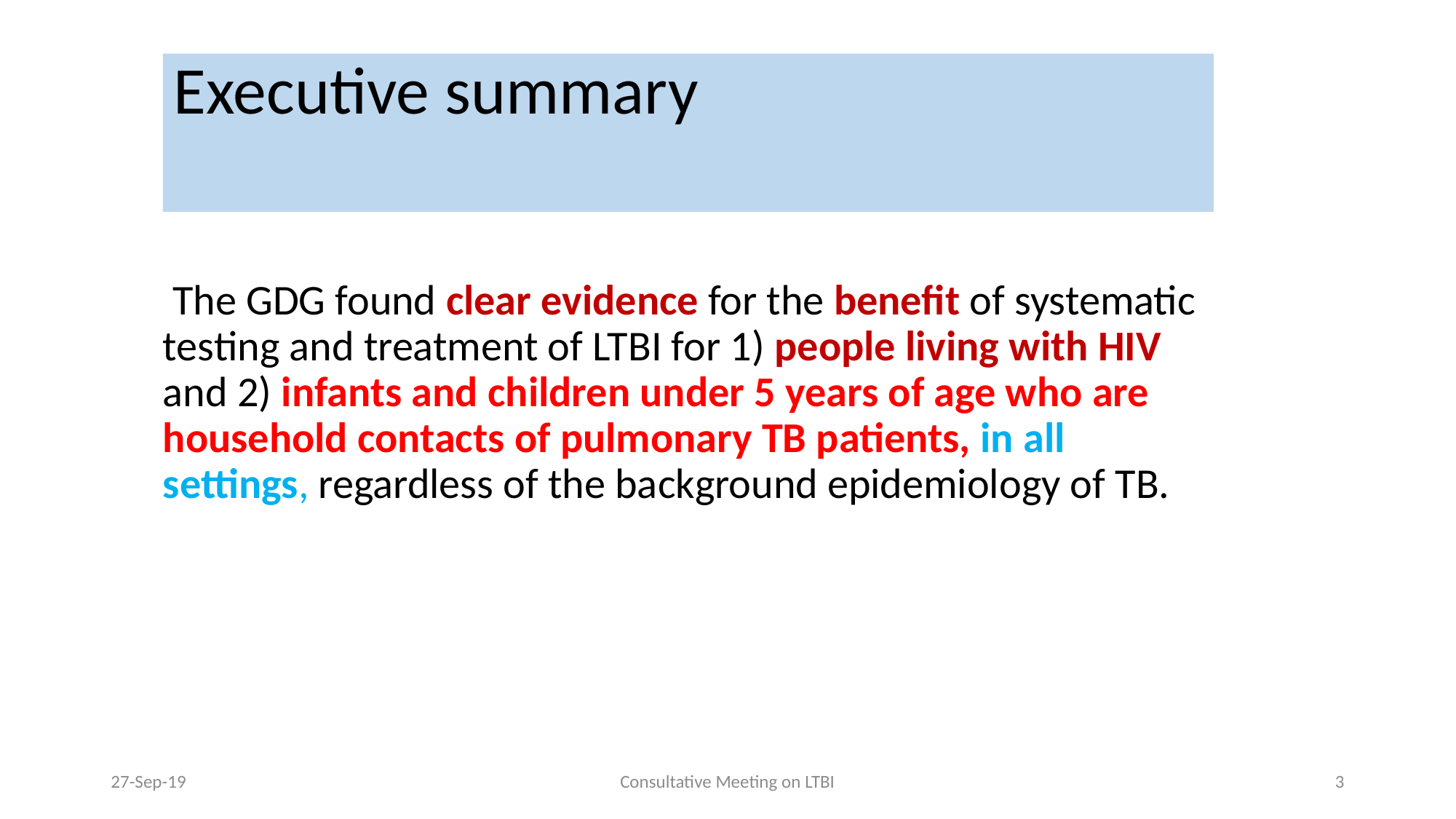

# Executive summary
 The GDG found clear evidence for the benefit of systematic testing and treatment of LTBI for 1) people living with HIV and 2) infants and children under 5 years of age who are household contacts of pulmonary TB patients, in all settings, regardless of the background epidemiology of TB.
27-Sep-19
Consultative Meeting on LTBI
3